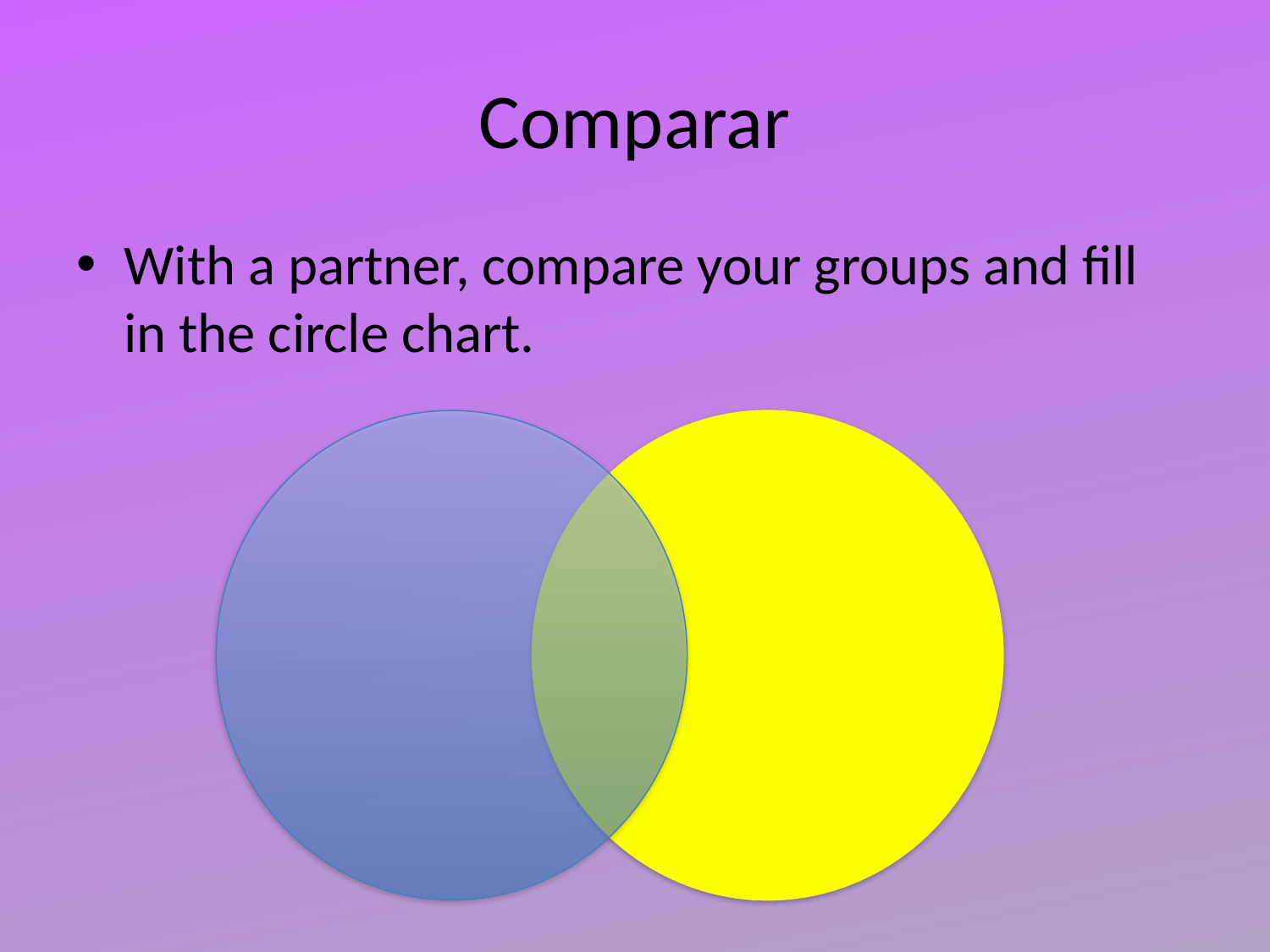

# Comparar
With a partner, compare your groups and fill in the circle chart.